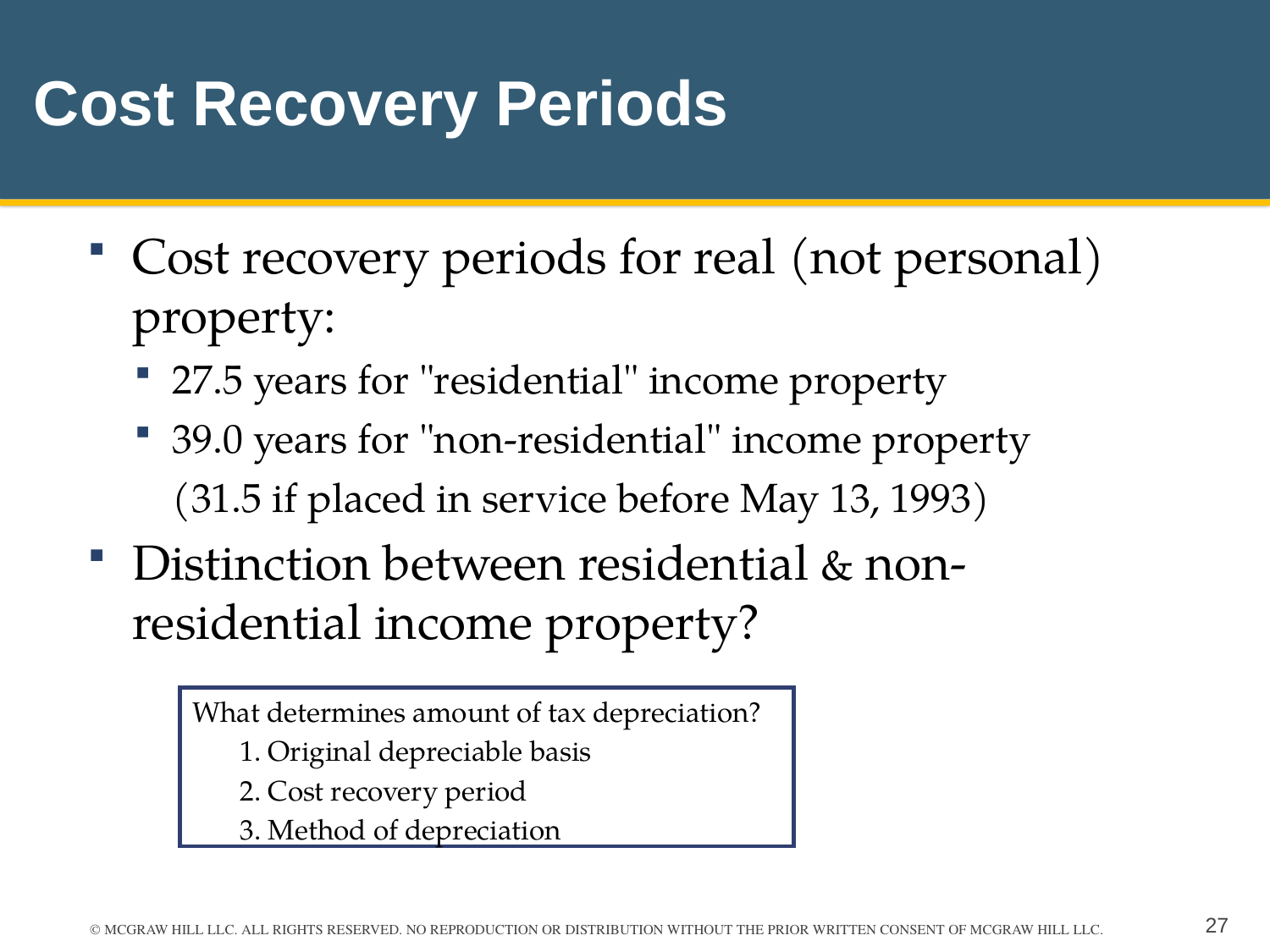

# Cost Recovery Periods
Cost recovery periods for real (not personal) property:
27.5 years for "residential" income property
39.0 years for "non-residential" income property
	(31.5 if placed in service before May 13, 1993)
Distinction between residential & non-residential income property?

What determines amount of tax depreciation?
	1. Original depreciable basis
	2. Cost recovery period
	3. Method of depreciation
© MCGRAW HILL LLC. ALL RIGHTS RESERVED. NO REPRODUCTION OR DISTRIBUTION WITHOUT THE PRIOR WRITTEN CONSENT OF MCGRAW HILL LLC.
27